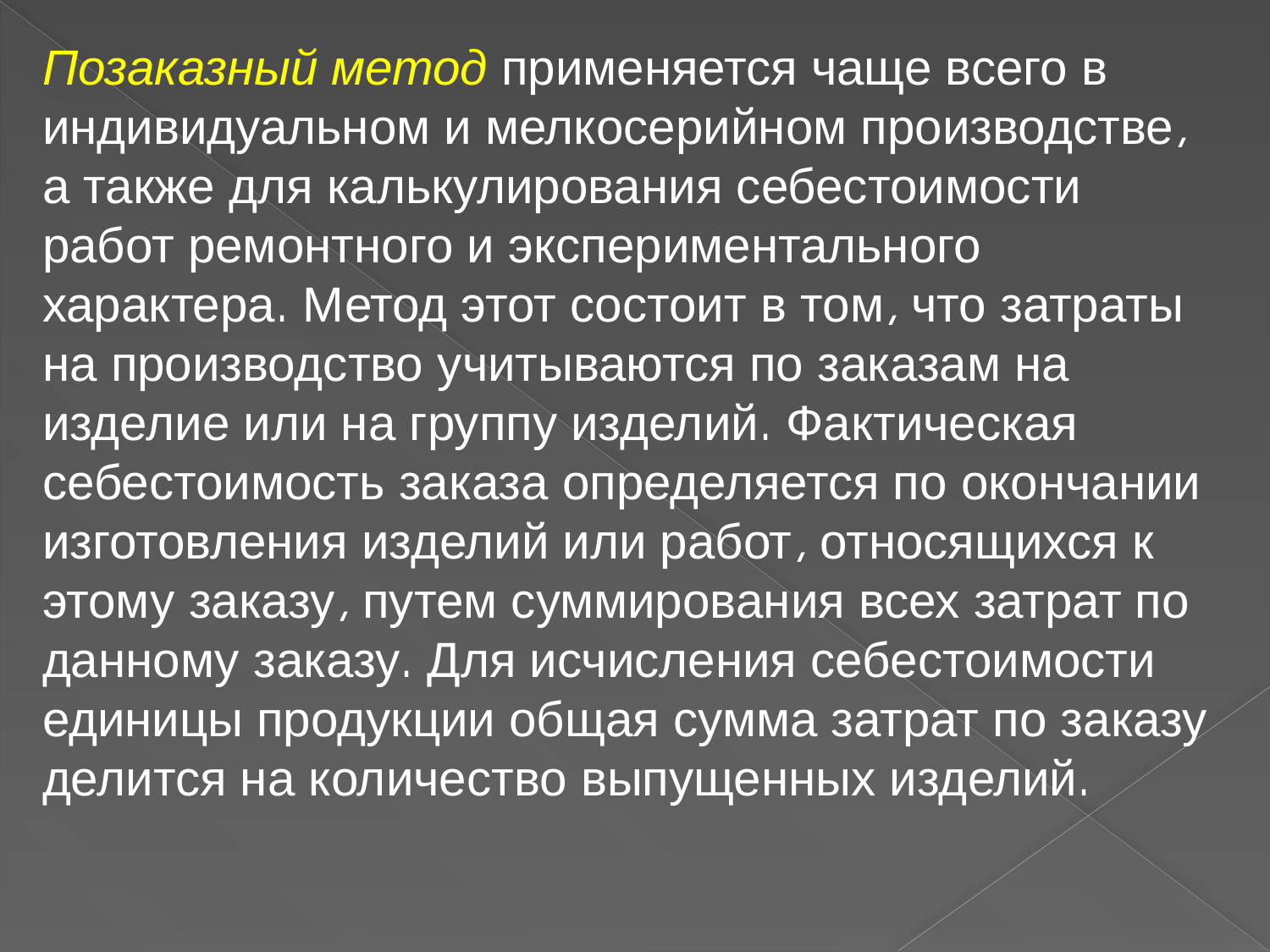

Позаказный метод применяется чаще всего в индивидуальном и мелкосерийном производстве, а также для калькулирования себестоимости работ ремонтного и экспериментального характера. Метод этот состоит в том, что затраты на производство учитываются по заказам на изделие или на группу изделий. Фактическая себестоимость заказа определяется по окончании изготовления изделий или работ, относящихся к этому заказу, путем суммирования всех затрат по данному заказу. Для исчисления себестоимости единицы продукции общая сумма затрат по заказу делится на количество выпущенных изделий.